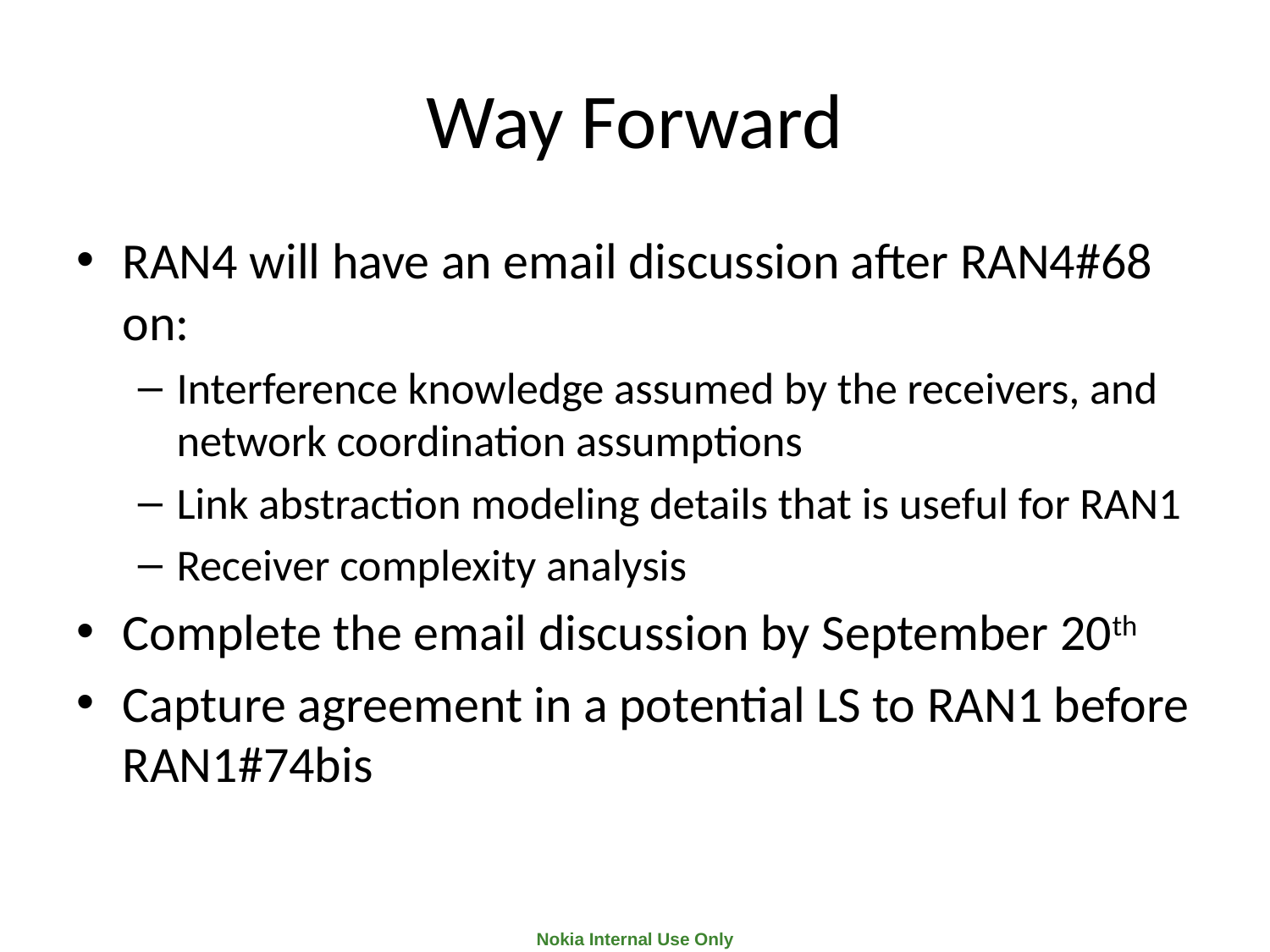

# Way Forward
RAN4 will have an email discussion after RAN4#68 on:
Interference knowledge assumed by the receivers, and network coordination assumptions
Link abstraction modeling details that is useful for RAN1
Receiver complexity analysis
Complete the email discussion by September 20th
Capture agreement in a potential LS to RAN1 before RAN1#74bis